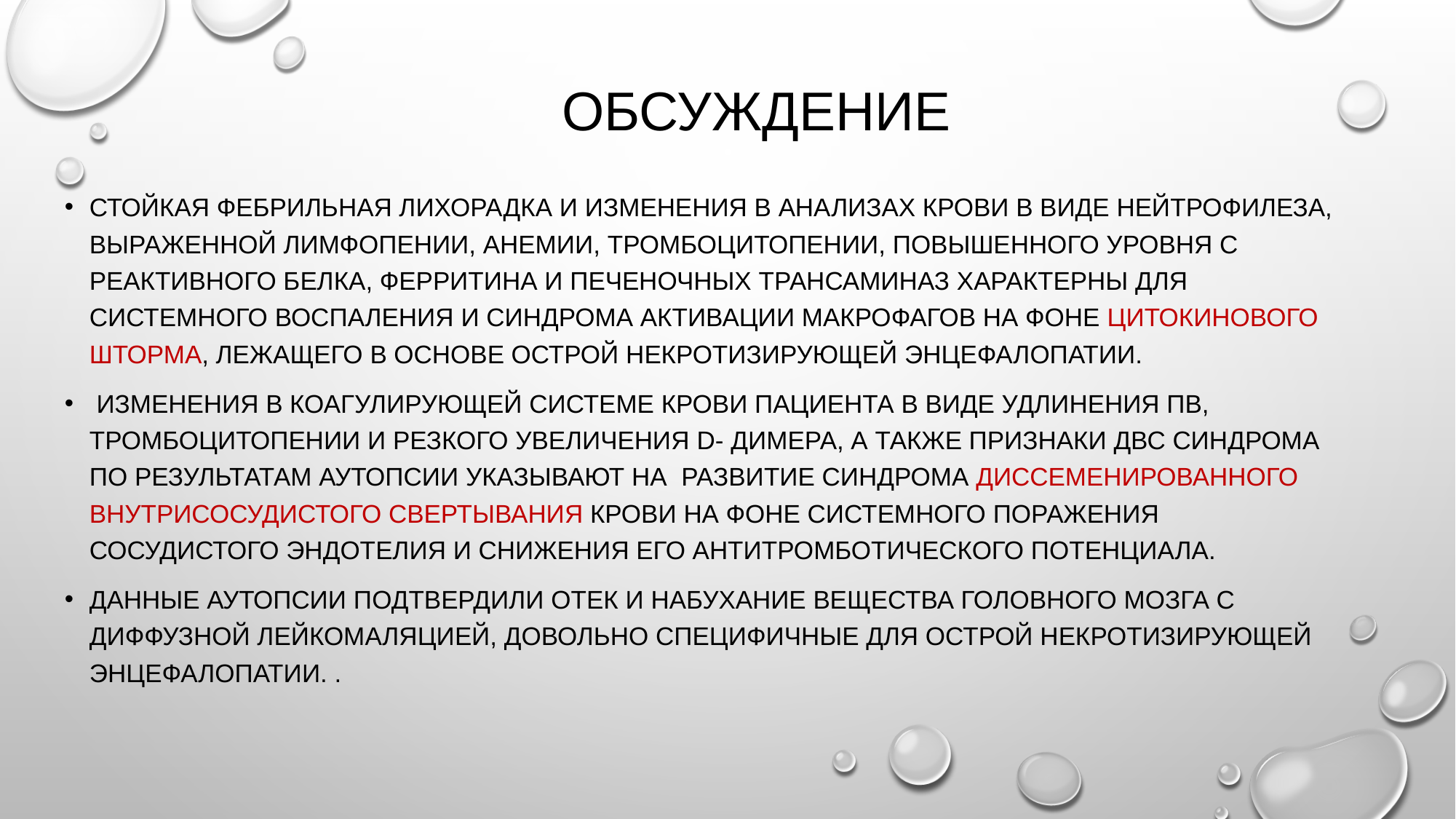

# ОБСУЖДЕНИЕ
Стойкая фебрильная лихорадка и изменения в анализах крови в виде нейтрофилеза, выраженной лимфопении, анемии, тромбоцитопении, повышенного уровня С реактивного белка, ферритина и печеночных трансаминаз характерны для системного воспаления и синдрома активации макрофагов на фоне цитокинового шторма, лежащего в основе острой некротизирующей энцефалопатии.
 Изменения в коагулирующей системе крови пациента в виде удлинения ПВ, тромбоцитопении и резкого увеличения D- димера, а также признаки ДВС синдрома по результатам аутопсии указывают на  развитие синдрома диссеменированного внутрисосудистого свертывания крови на фоне системного поражения сосудистого эндотелия и снижения его антитромботического потенциала.
данные аутопсии подтвердили отек и набухание вещества головного мозга с диффузной лейкомаляцией, довольно специфичные для острой некротизирующей энцефалопатии. .